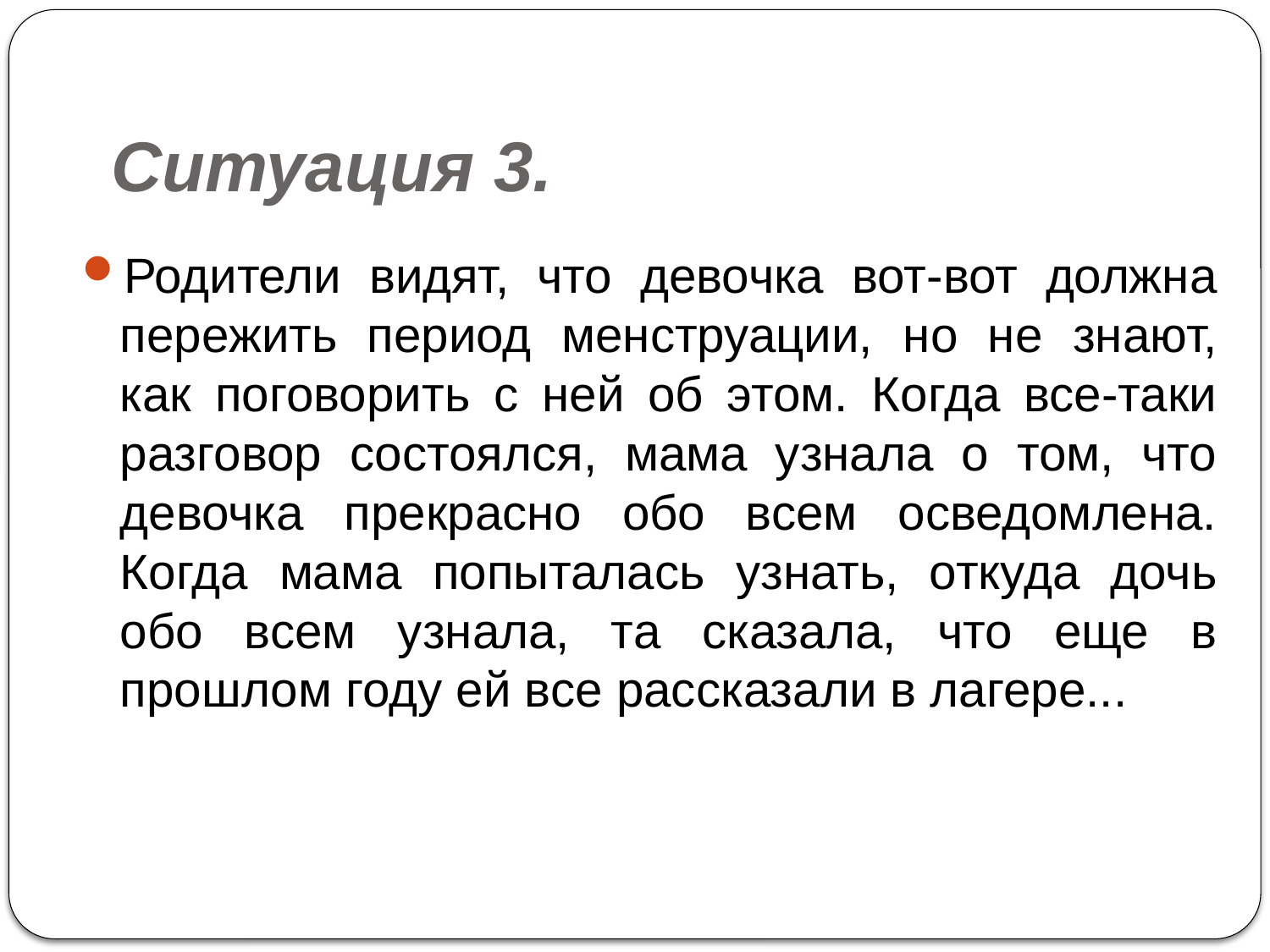

# Ситуация 3.
Родители видят, что девочка вот-вот должна пережить период менструации, но не знают, как поговорить с ней об этом. Когда все-таки разговор состоялся, мама узнала о том, что девочка прекрасно обо всем осведомлена. Когда мама попыталась узнать, откуда дочь обо всем узнала, та сказала, что еще в прошлом году ей все рассказали в лагере...